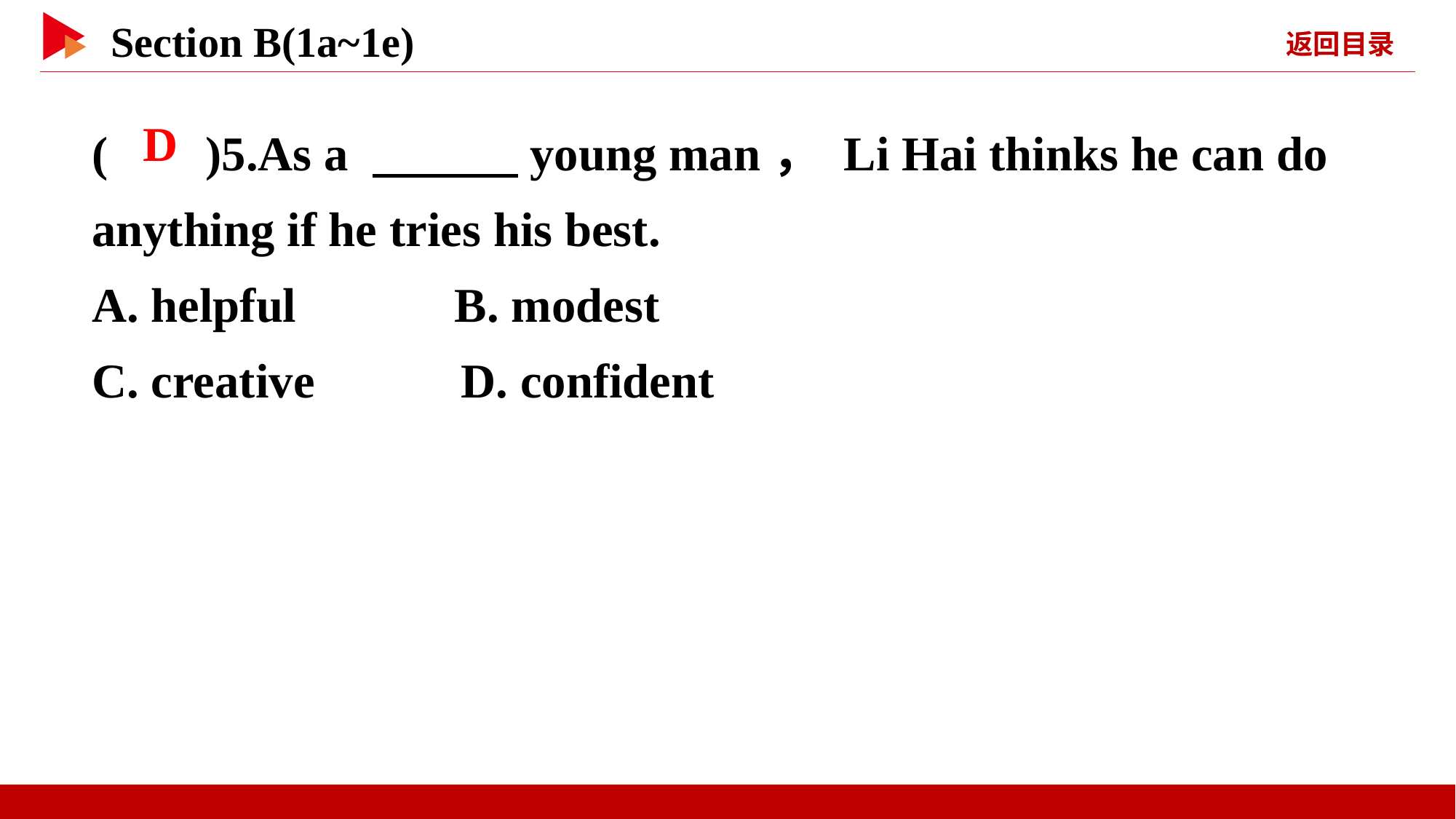

(        )5.As a 　　　young man， Li Hai thinks he can do anything if he tries his best.
A. helpful             B. modest
C. creative            D. confident
   D